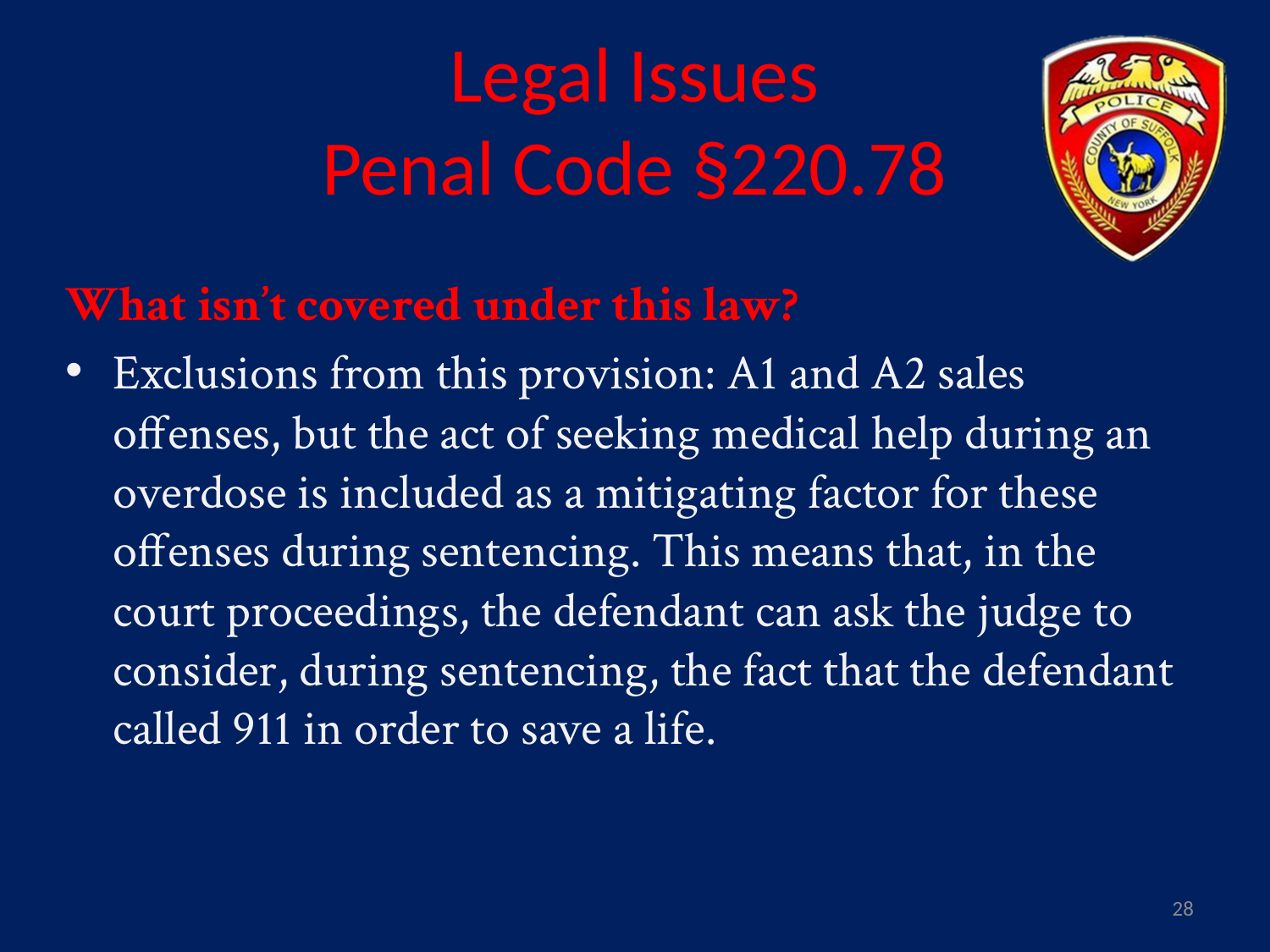

# Legal Issues Penal Code §220.78
What isn’t covered under this law?
Exclusions from this provision: A1 and A2 sales offenses, but the act of seeking medical help during an overdose is included as a mitigating factor for these offenses during sentencing. This means that, in the court proceedings, the defendant can ask the judge to consider, during sentencing, the fact that the defendant called 911 in order to save a life.

28